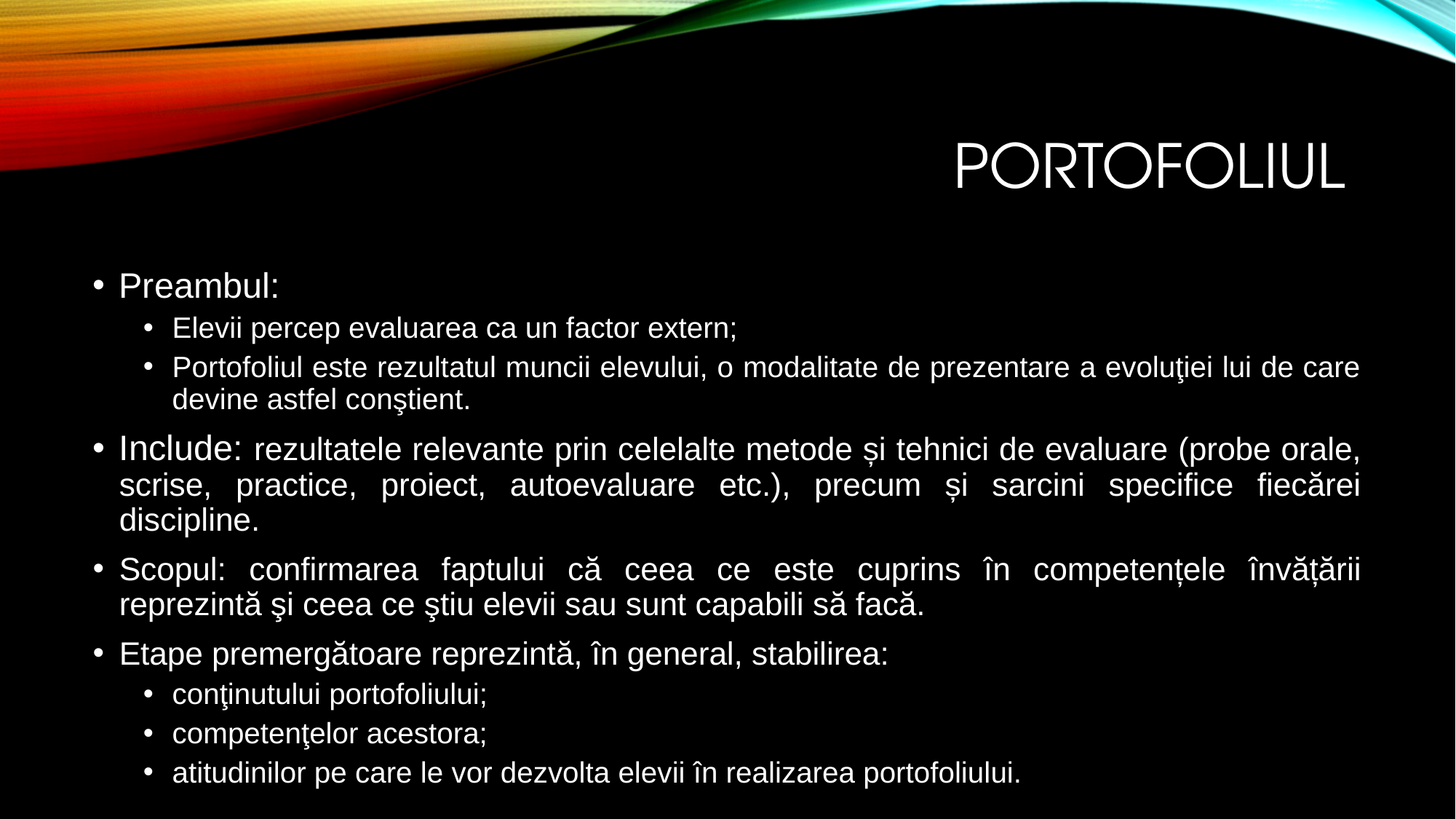

# Portofoliul
Preambul:
Elevii percep evaluarea ca un factor extern;
Portofoliul este rezultatul muncii elevului, o modalitate de prezentare a evoluţiei lui de care devine astfel conştient.
Include: rezultatele relevante prin celelalte metode și tehnici de evaluare (probe orale, scrise, practice, proiect, autoevaluare etc.), precum și sarcini specifice fiecărei discipline.
Scopul: confirmarea faptului că ceea ce este cuprins în competențele învățării reprezintă şi ceea ce ştiu elevii sau sunt capabili să facă.
Etape premergătoare reprezintă, în general, stabilirea:
conţinutului portofoliului;
competenţelor acestora;
atitudinilor pe care le vor dezvolta elevii în realizarea portofoliului.